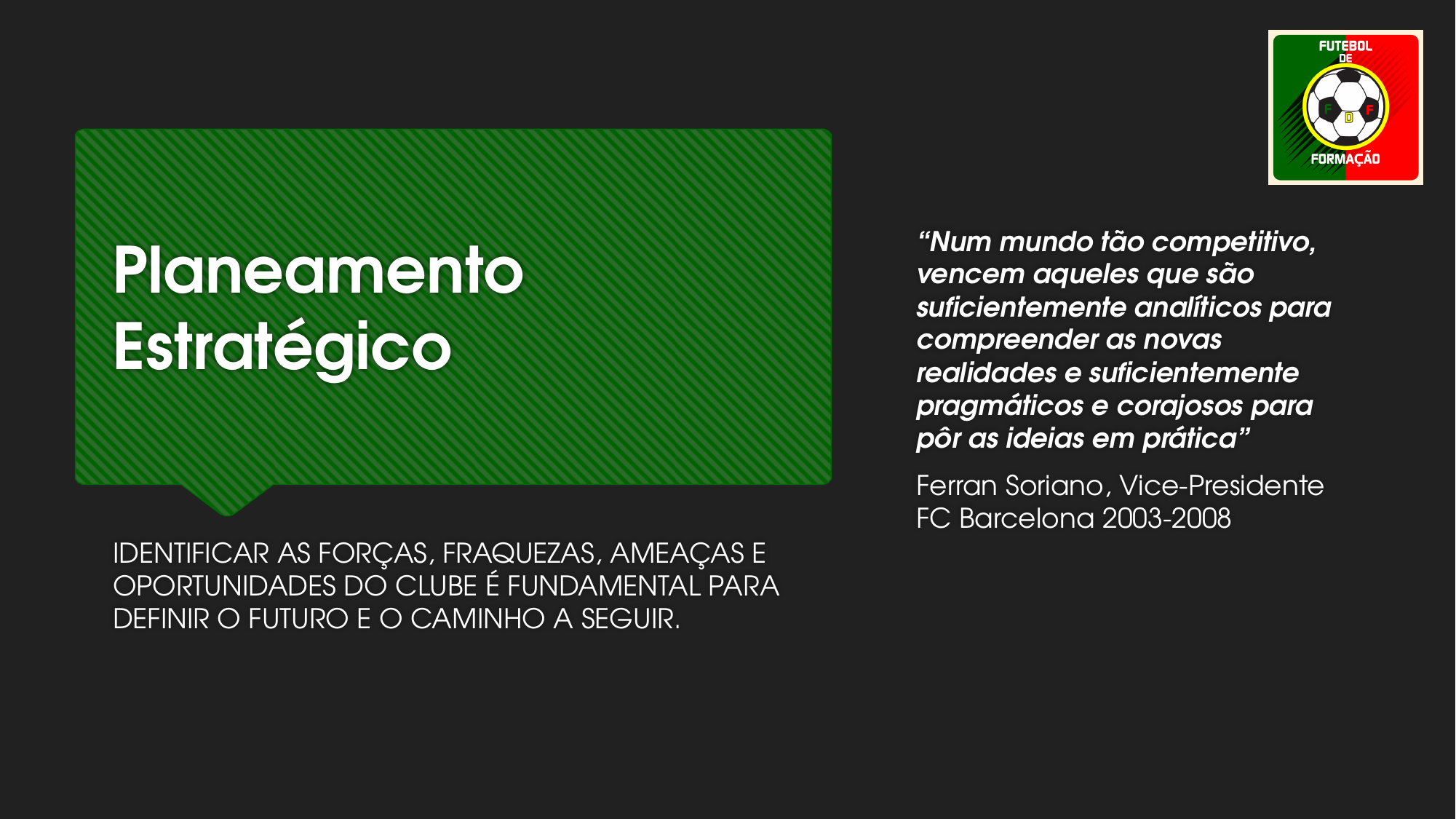

# Planeamento Estratégico
“Num mundo tão competitivo, vencem aqueles que são suficientemente analíticos para compreender as novas realidades e suficientemente pragmáticos e corajosos para pôr as ideias em prática”
Ferran Soriano, Vice-Presidente FC Barcelona 2003-2008

IDENTIFICAR AS FORÇAS, FRAQUEZAS, AMEAÇAS E OPORTUNIDADES DO CLUBE É FUNDAMENTAL PARA DEFINIR O FUTURO E O CAMINHO A SEGUIR.